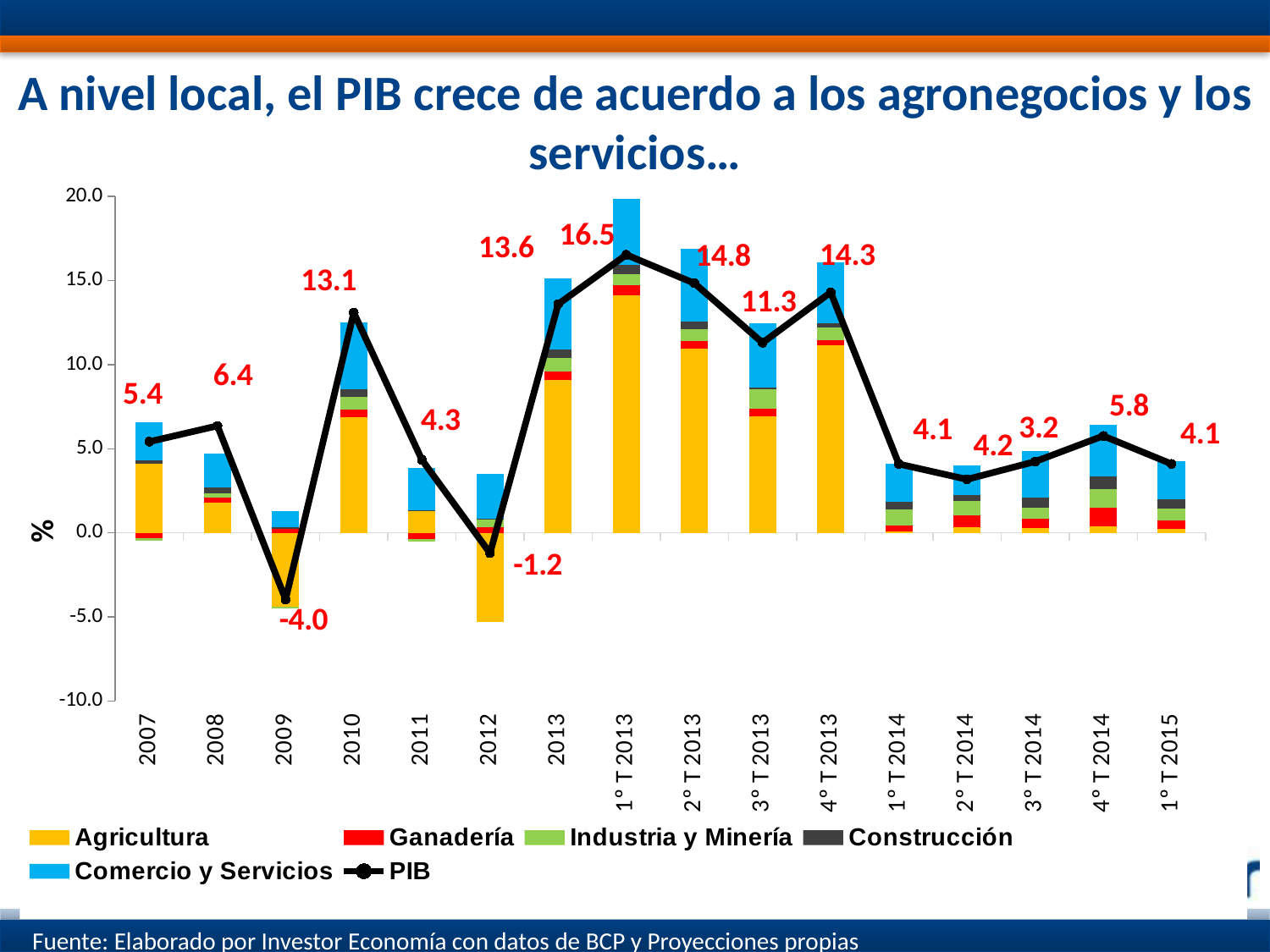

# A nivel local, el PIB crece de acuerdo a los agronegocios y los servicios…

### Chart

| Category | Agricultura | Ganadería | Industria y Minería | Construcción | Comercio y Servicios | PIB |
|---|---|---|---|---|---|---|
| 2007 | 4.09330385891559 | -0.32998958218380203 | -0.1395591607624998 | 0.23106288581497847 | 2.267773171029583 | 5.421622872202048 |
| 2008 | 1.7833896462042407 | 0.33602414231114575 | 0.22941304228342854 | 0.3530127409206389 | 2.0145313766712114 | 6.359120793247119 |
| 2009 | -4.411481780279799 | 0.24751090768609954 | -0.08412640682923626 | 0.06698474765417867 | 0.9507762102259163 | -3.9656954640880815 |
| 2010 | 6.869806613926076 | 0.47830719992524046 | 0.7192639337723893 | 0.4624481612016149 | 3.959920088155632 | 13.0930015227243 |
| 2011 | 1.2781988020749895 | -0.383301349863961 | -0.1621379749666228 | 0.05331552350874465 | 2.5372462980868935 | 4.340688164687423 |
| 2012 | -5.299192884909145 | 0.34607430748915075 | 0.4701644438189199 | 0.034575432789548825 | 2.6647954329258745 | -1.2131018921478387 |
| 2013 | 9.098953181820772 | 0.4834310479814474 | 0.8108831000866892 | 0.4969846496425012 | 4.2175864039298805 | 13.6 |
| 1º T 2013 | 14.141734995331031 | 0.5734515767748629 | 0.6714609268636945 | 0.5717600304258394 | 3.882650638951897 | 16.5359794407194 |
| 2º T 2013 | 10.94257633299815 | 0.4569749966547756 | 0.7006090640285126 | 0.4615812363589091 | 4.319896841202549 | 14.842795901807023 |
| 3º T 2013 | 6.907898851414034 | 0.48864446907753906 | 1.1473063726394972 | 0.07972431047514357 | 3.859443862347639 | 11.303090981935398 |
| 4º T 2013 | 11.14549436298592 | 0.32785173035967186 | 0.7440227927473881 | 0.24119882555630043 | 3.6226529110882733 | 14.299873340289437 |
| 1º T 2014 | 0.06656156301944069 | 0.383504499944201 | 0.9234859418076496 | 0.45533872938076647 | 2.2742158736859506 | 4.092236412719146 |
| 2º T 2014 | 0.34876470019756606 | 0.6718816186932701 | 0.8531216322686516 | 0.39597456756897065 | 1.7406388889684792 | 3.179928347137036 |
| 3º T 2014 | 0.2629146837390877 | 0.5800816532904406 | 0.6368636334742122 | 0.624717319506535 | 2.7487948074618296 | 4.2378384689221775 |
| 4º T 2014 | 0.37758919093270304 | 1.1172765484534615 | 1.0915063718016556 | 0.7443858968475647 | 3.079823011651766 | 5.761084464655369 |
| 1º T 2015 | 0.2094809698860627 | 0.5041728288768187 | 0.7165817425427791 | 0.5781546829321911 | 2.2471890975170874 | 4.1 |
Fuente: Elaborado por Investor Economía con datos de BCP y Proyecciones propias